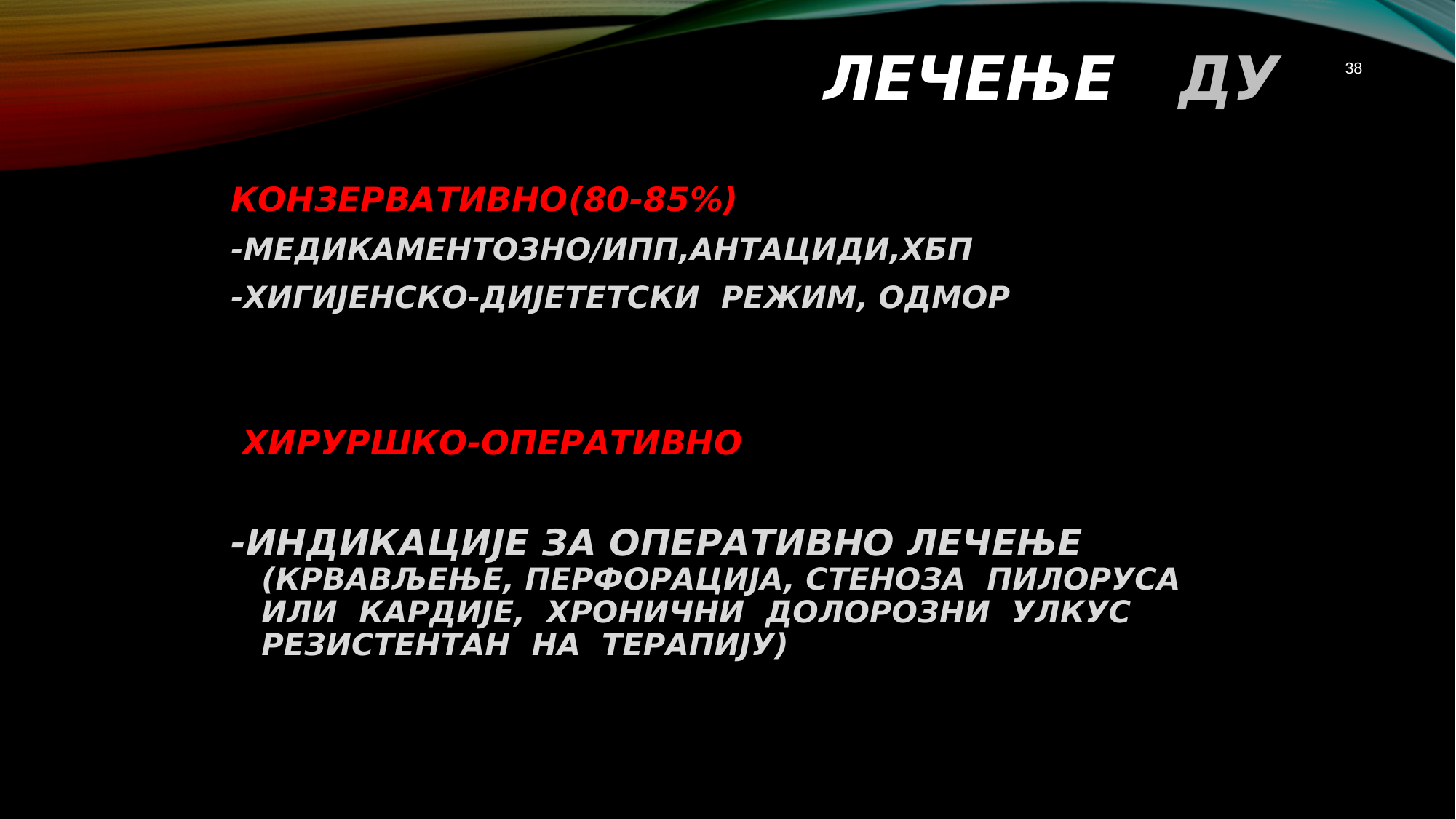

# ЛЕЧЕЊЕ   ДУ
38
КОНЗЕРВАТИВНО(80-85%)
-МЕДИКАМЕНТОЗНО/ИПП,АНТАЦИДИ,ХБП
-ХИГИЈЕНСКО-ДИЈЕТЕТСКИ  РЕЖИМ, ОДМОР

 ХИРУРШКО-ОПЕРАТИВНО

-ИНДИКАЦИЈЕ ЗА ОПЕРАТИВНО ЛЕЧЕЊЕ (КРВАВЉЕЊЕ, ПЕРФОРАЦИЈА, СТЕНОЗА  ПИЛОРУСА ИЛИ  КАРДИЈЕ,  ХРОНИЧНИ  ДОЛОРОЗНИ  УЛКУС РЕЗИСТЕНТАН  НА  ТЕРАПИЈУ)